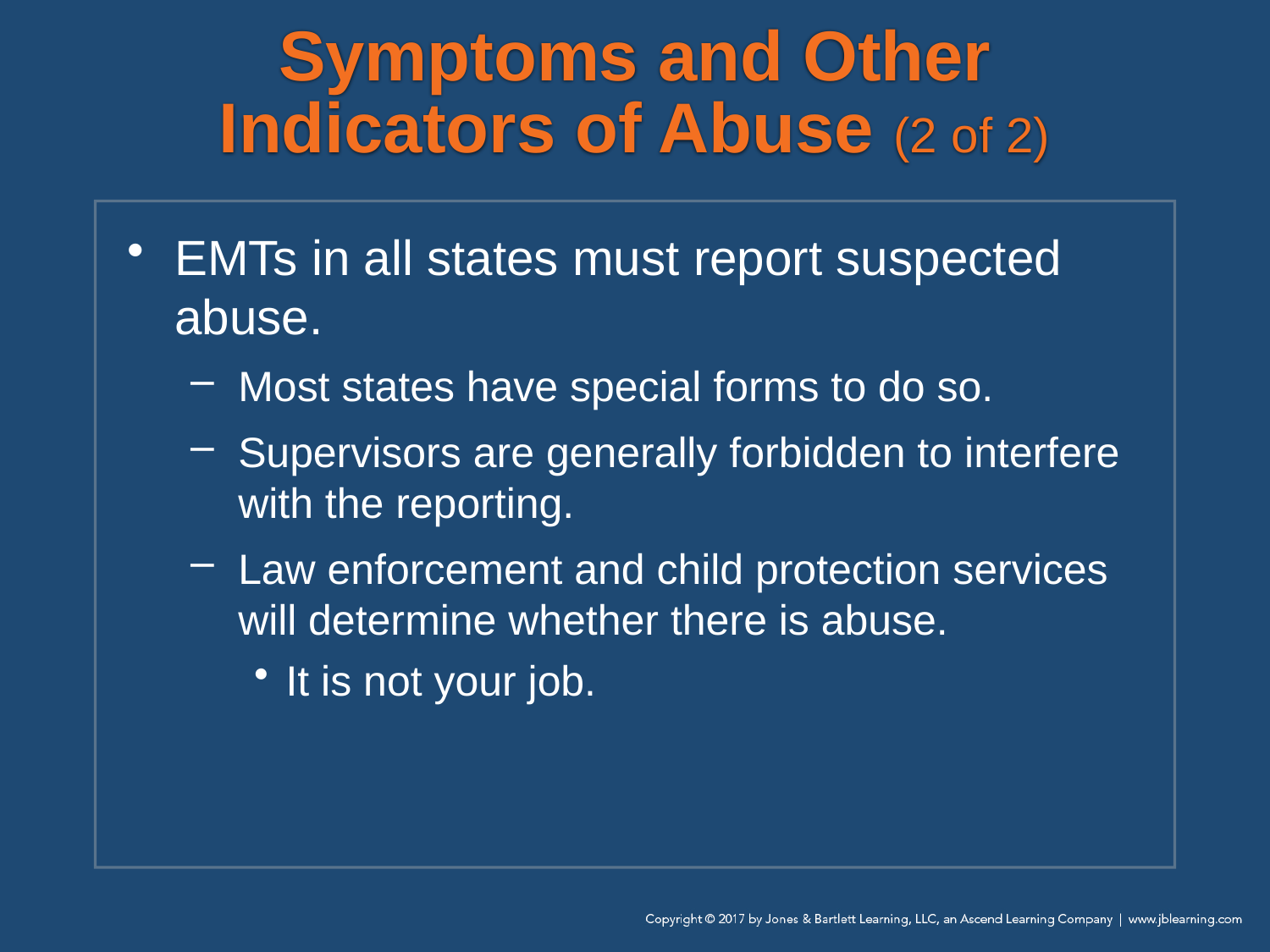

# Symptoms and Other Indicators of Abuse (2 of 2)
EMTs in all states must report suspected abuse.
Most states have special forms to do so.
Supervisors are generally forbidden to interfere with the reporting.
Law enforcement and child protection services will determine whether there is abuse.
It is not your job.